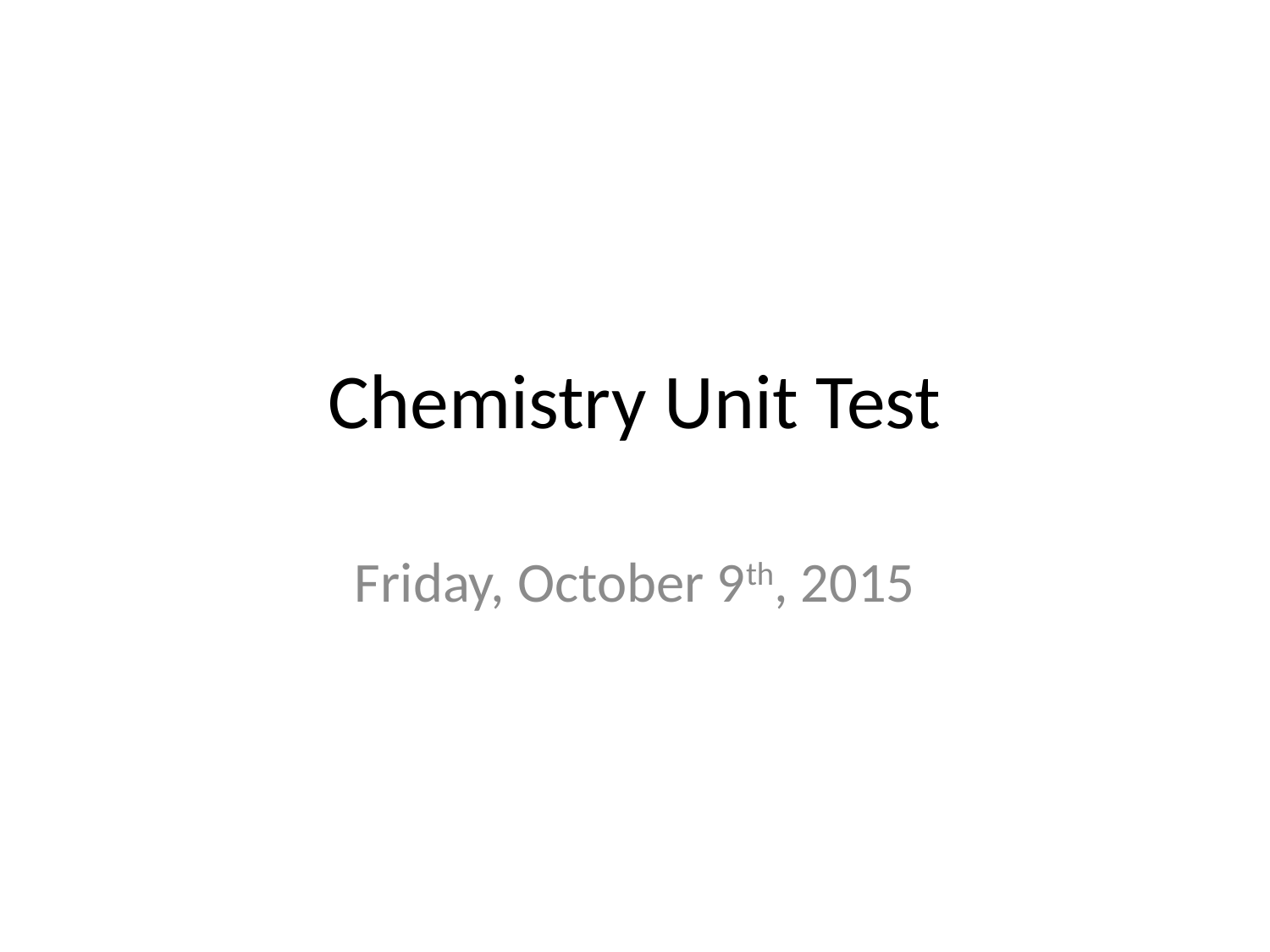

# Chemistry Unit Test
Friday, October 9th, 2015